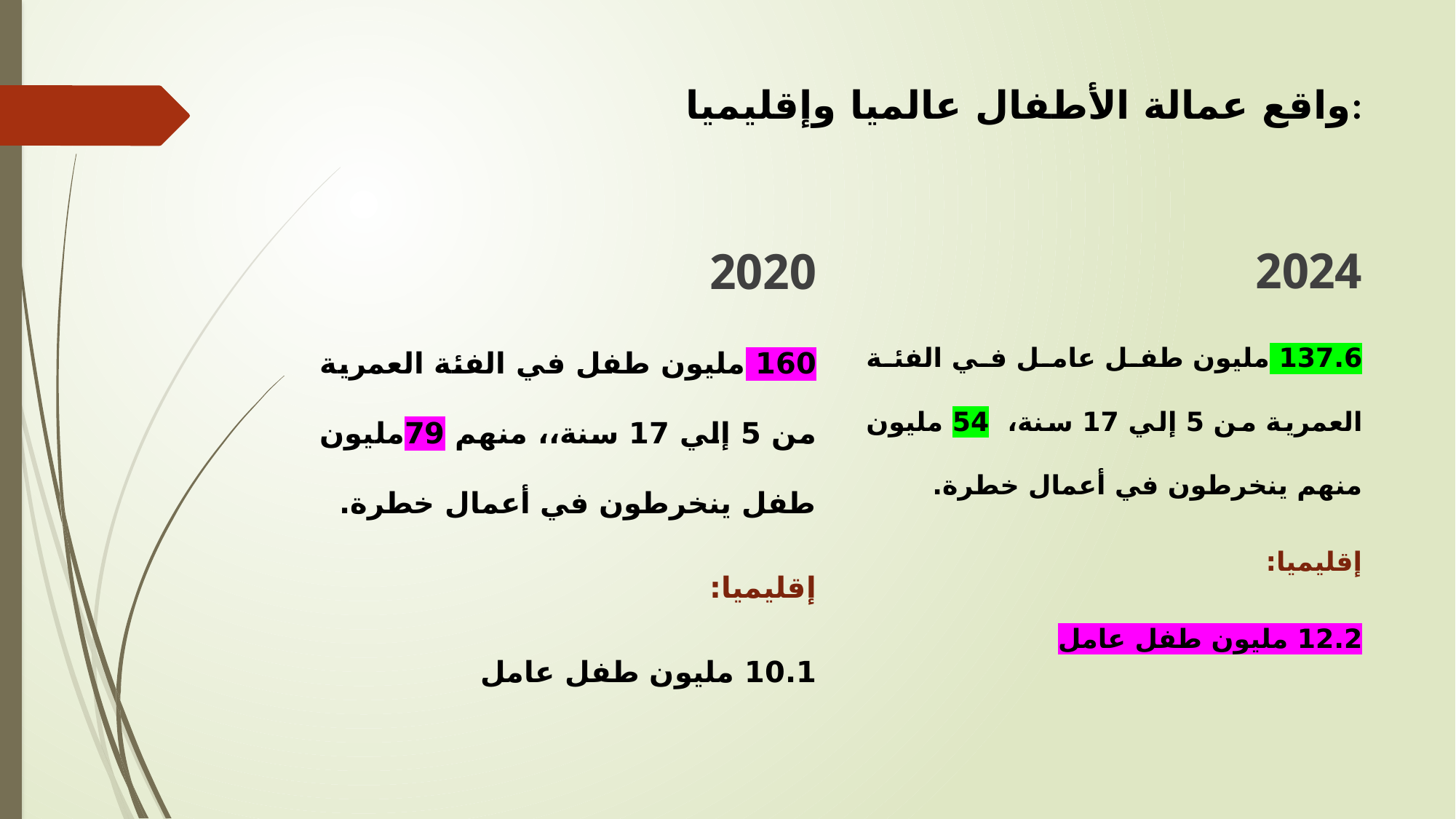

# واقع عمالة الأطفال عالميا وإقليميا:
2024
2020
137.6 مليون طفل عامل في الفئة العمرية من 5 إلي 17 سنة،  54 مليون منهم ينخرطون في أعمال خطرة.
إقليميا:
12.2 مليون طفل عامل

160 مليون طفل في الفئة العمرية من 5 إلي 17 سنة،، منهم 79مليون طفل ينخرطون في أعمال خطرة.
إقليميا:
10.1 مليون طفل عامل